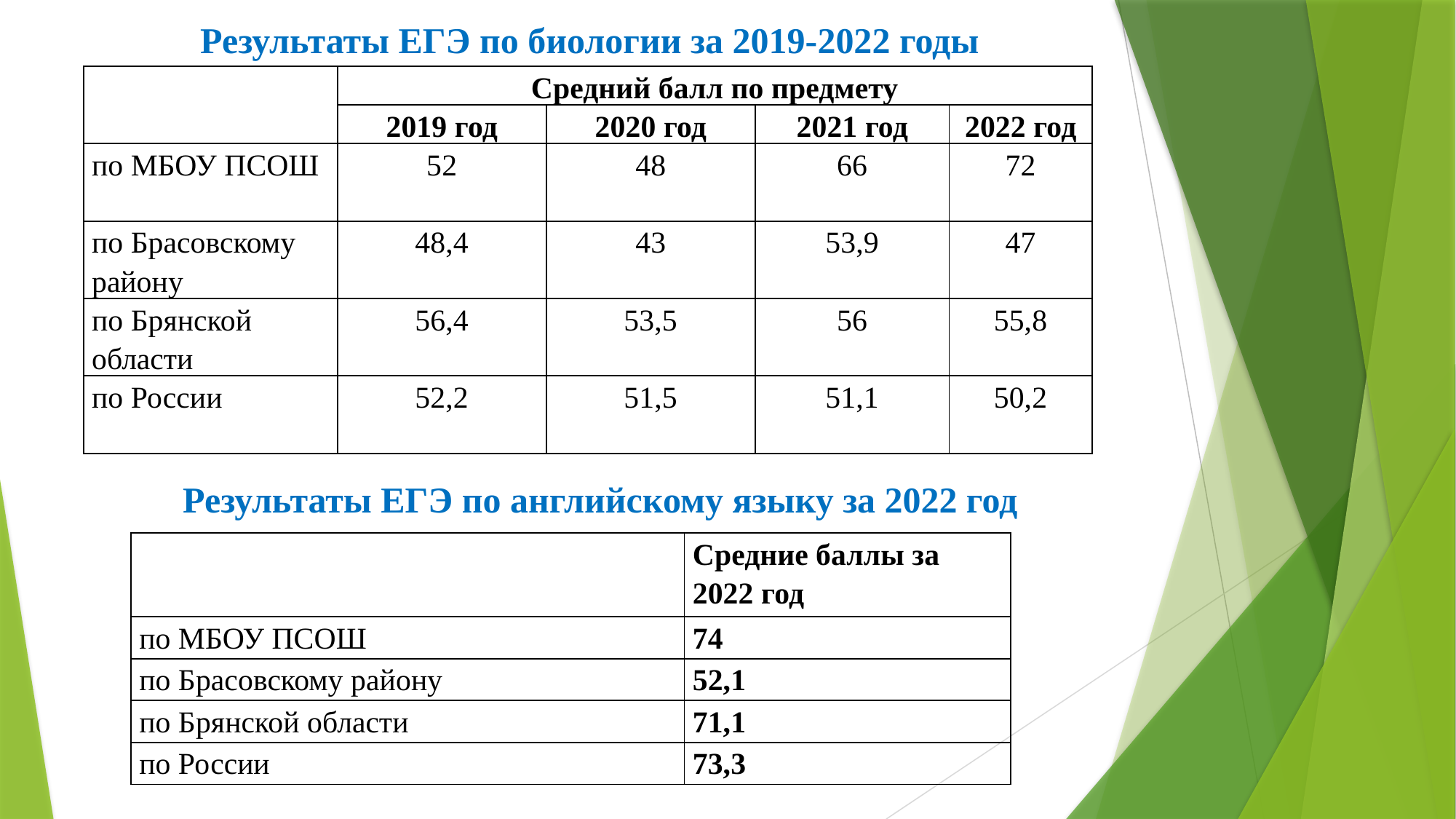

# Результаты ЕГЭ по биологии за 2019-2022 годы
|  | Средний балл по предмету |  |  |  |
| --- | --- | --- | --- | --- |
|  | 2019 год | 2020 год | 2021 год | 2022 год |
| по МБОУ ПСОШ | 52 | 48 | 66 | 72 |
| по Брасовскому району | 48,4 | 43 | 53,9 | 47 |
| по Брянской области | 56,4 | 53,5 | 56 | 55,8 |
| по России | 52,2 | 51,5 | 51,1 | 50,2 |
Результаты ЕГЭ по английскому языку за 2022 год
|  | Средние баллы за 2022 год |
| --- | --- |
| по МБОУ ПСОШ | 74 |
| по Брасовскому району | 52,1 |
| по Брянской области | 71,1 |
| по России | 73,3 |